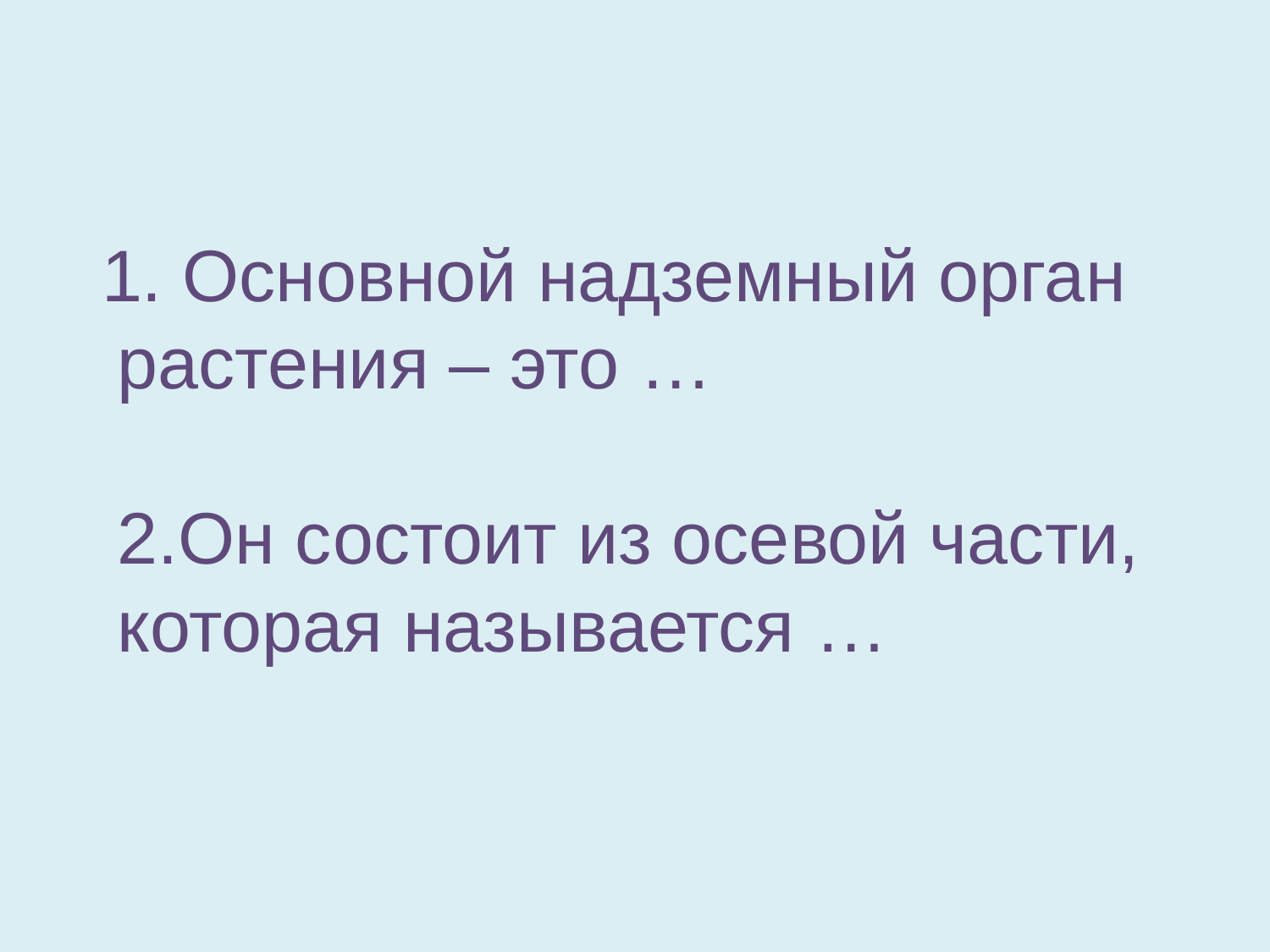

1. Основной надземный орган растения – это … 
2.Он состоит из осевой части, которая называется …